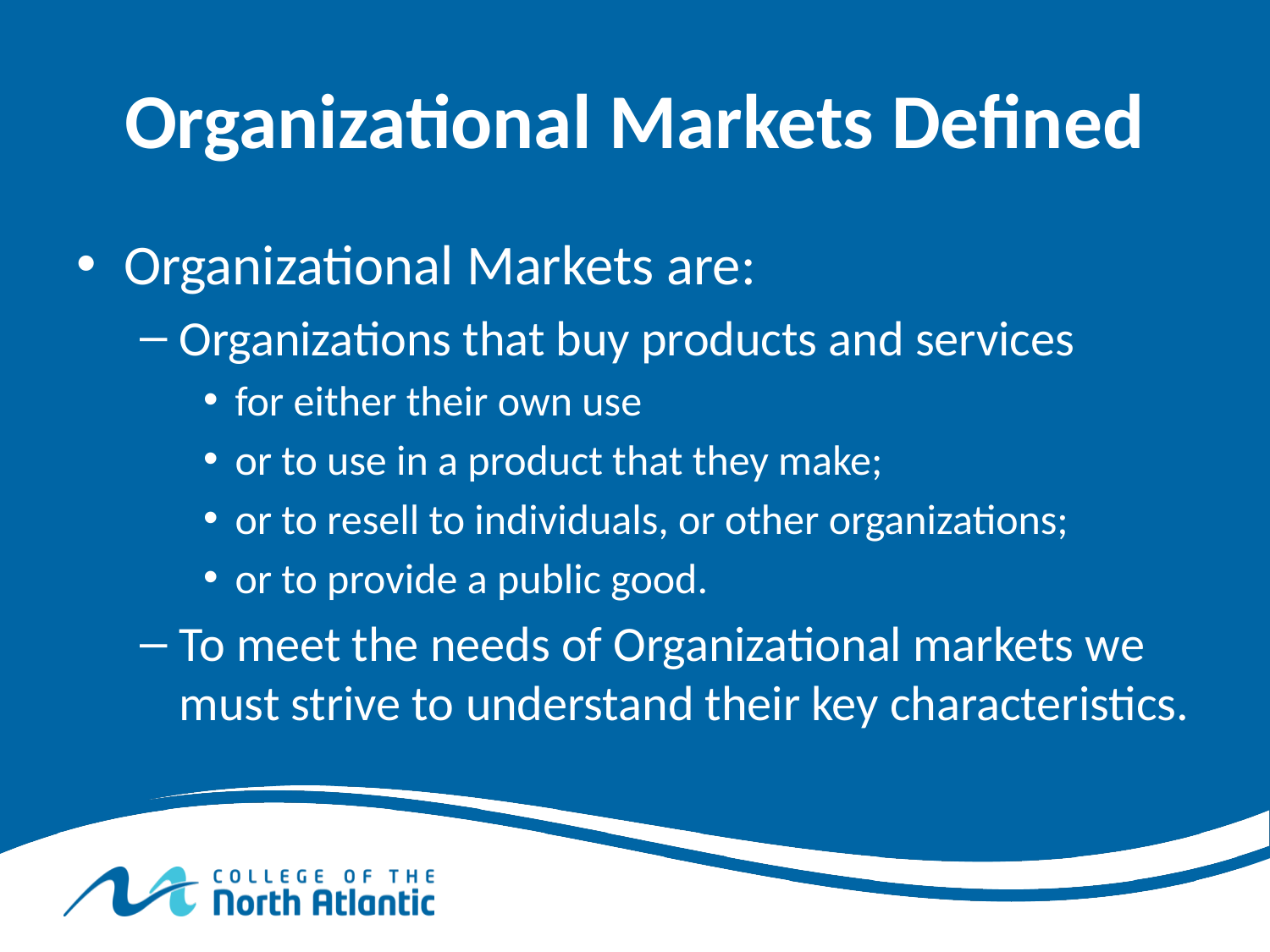

# Organizational Markets Defined
Organizational Markets are:
Organizations that buy products and services
for either their own use
or to use in a product that they make;
or to resell to individuals, or other organizations;
or to provide a public good.
To meet the needs of Organizational markets we must strive to understand their key characteristics.